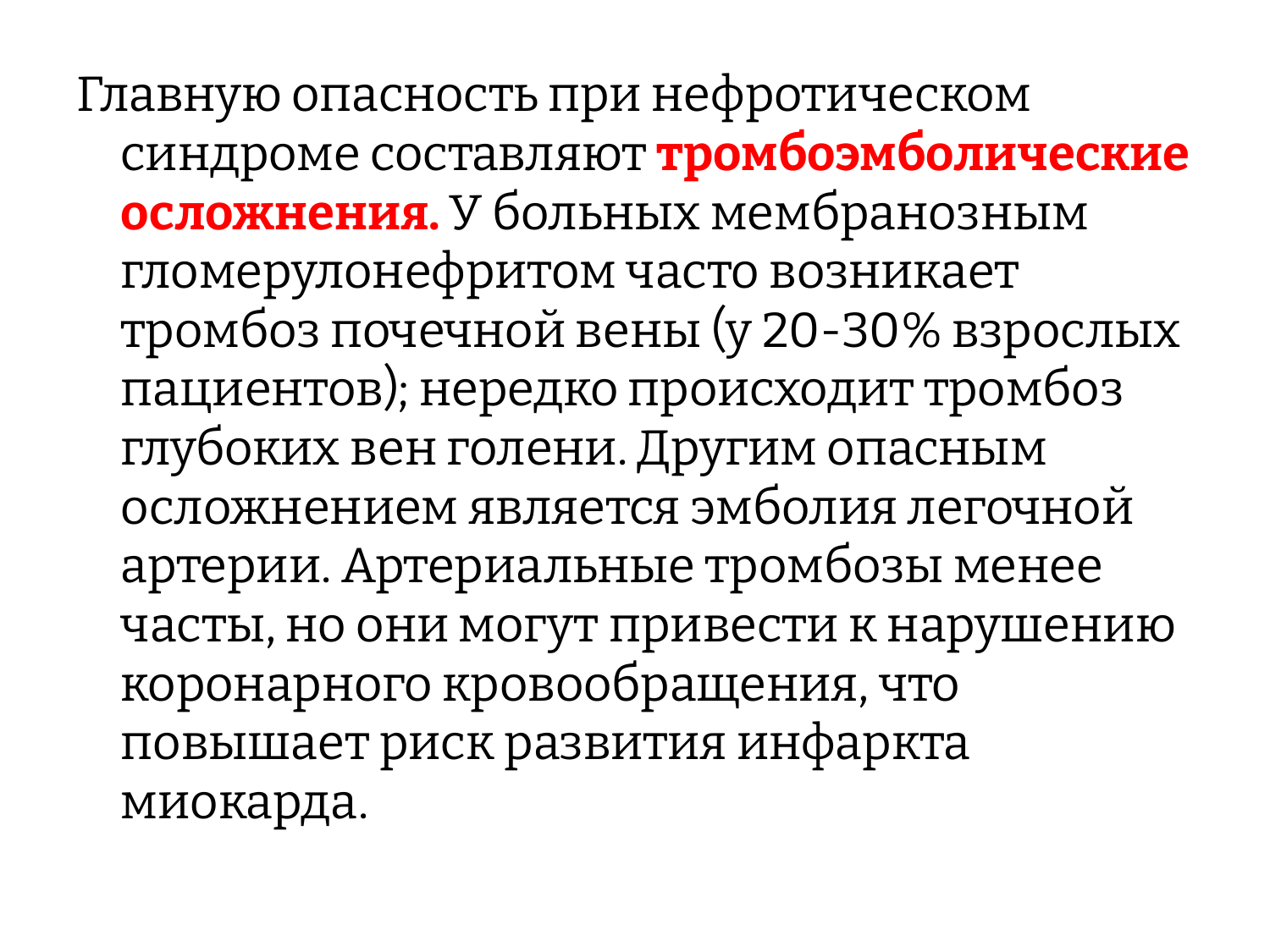

#
Главную опасность при нефротическом синдроме составляют тромбоэмболические осложнения. У больных мембранозным гломерулонефритом часто возникает тромбоз почечной вены (у 20-30% взрослых пациентов); нередко происходит тромбоз глубоких вен голени. Другим опасным осложнением является эмболия легочной артерии. Артериальные тромбозы менее часты, но они могут привести к нарушению коронарного кровообращения, что повышает риск развития инфаркта миокарда.